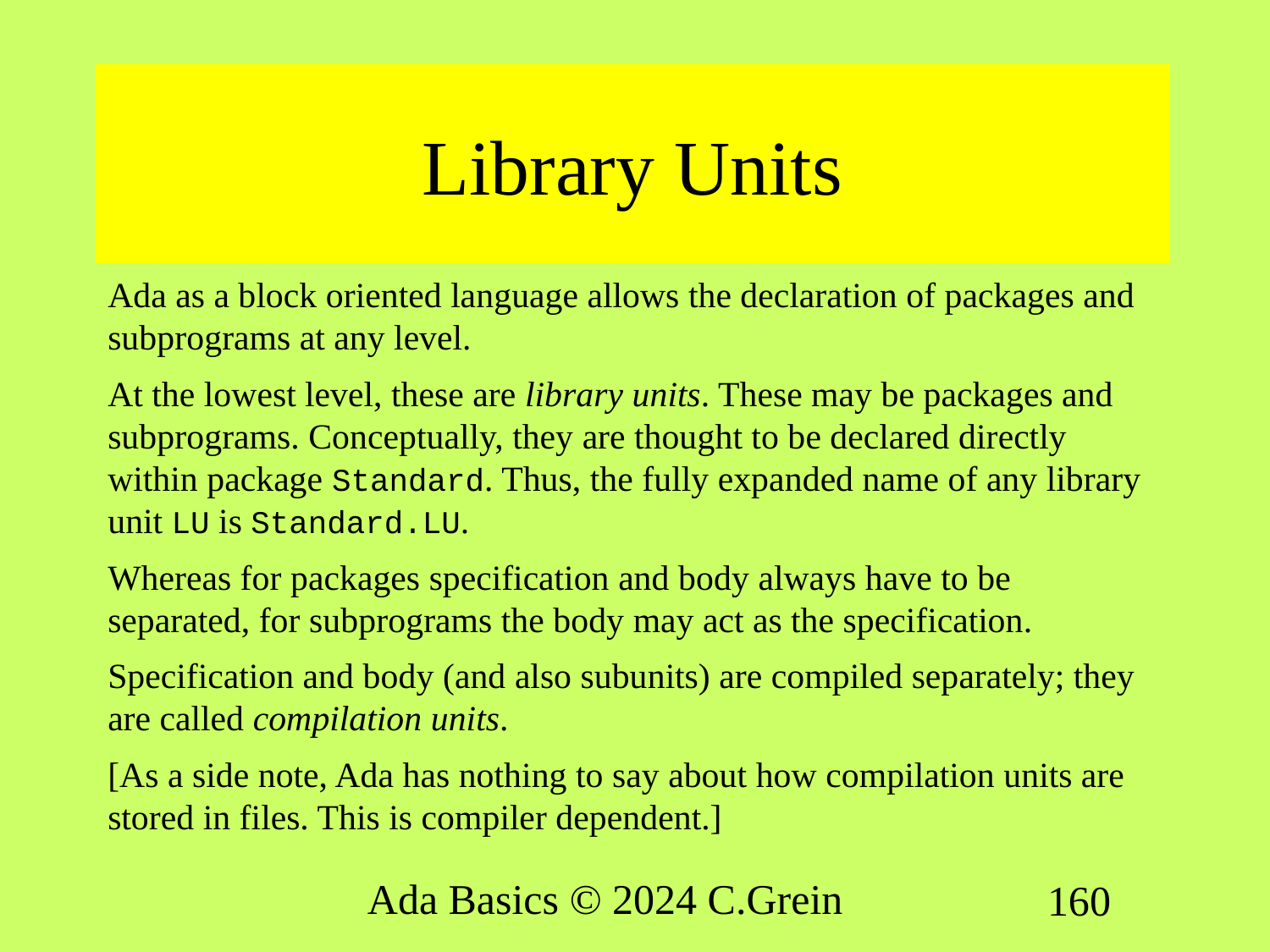

# Library Units
Ada as a block oriented language allows the declaration of packages and subprograms at any level.
At the lowest level, these are library units. These may be packages and subprograms. Conceptually, they are thought to be declared directly within package Standard. Thus, the fully expanded name of any library unit LU is Standard.LU.
Whereas for packages specification and body always have to be separated, for subprograms the body may act as the specification.
Specification and body (and also subunits) are compiled separately; they are called compilation units.
[As a side note, Ada has nothing to say about how compilation units are stored in files. This is compiler dependent.]
Ada Basics © 2024 C.Grein
160